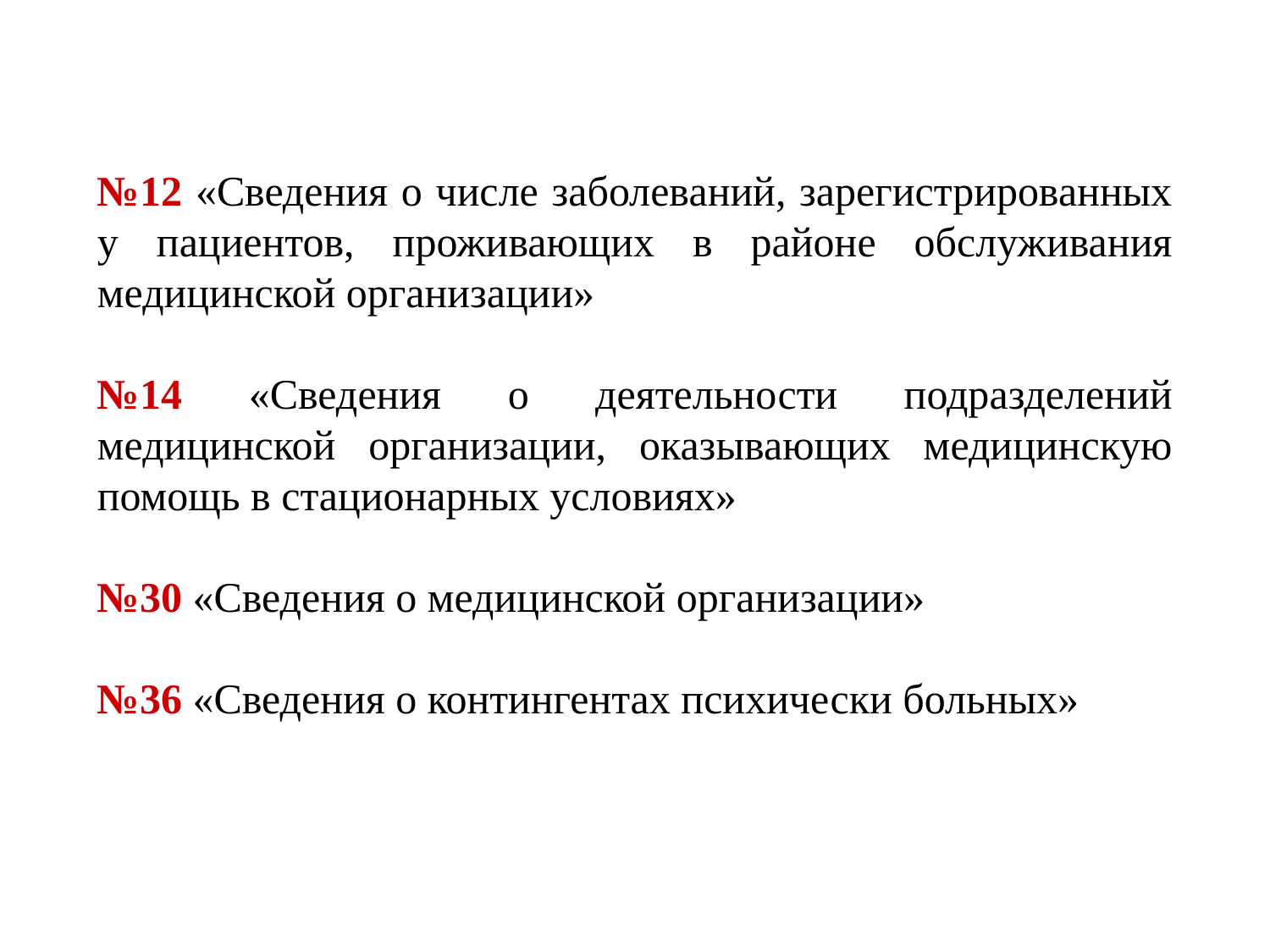

№12 «Сведения о числе заболеваний, зарегистрированных у пациентов, проживающих в районе обслуживания медицинской организации»

№14 «Сведения о деятельности подразделений медицинской организации, оказывающих медицинскую помощь в стационарных условиях»

№30 «Сведения о медицинской организации»

№36 «Сведения о контингентах психически больных»